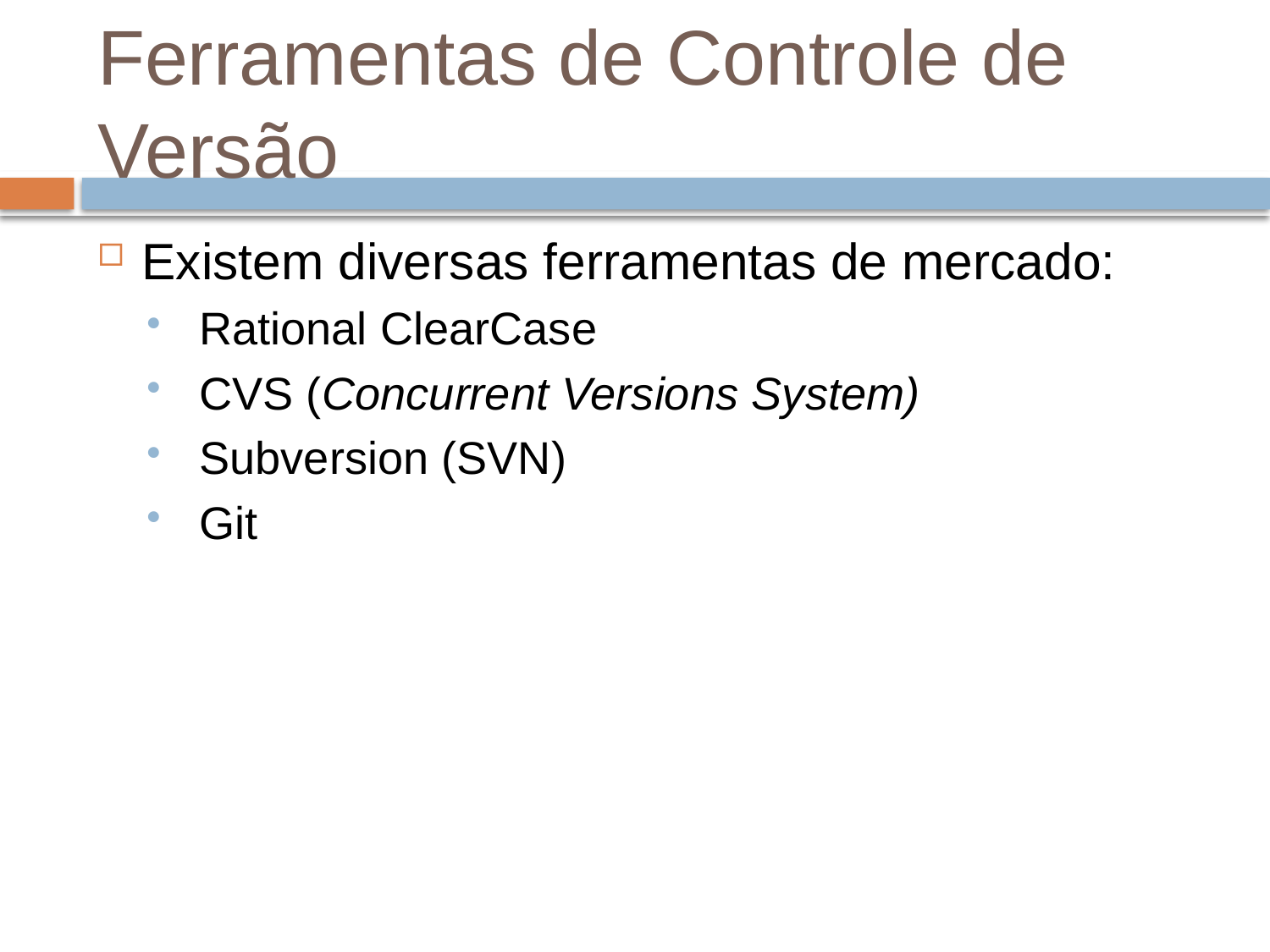

# Ferramentas de Controle de Versão
Existem diversas ferramentas de mercado:
 Rational ClearCase
 CVS (Concurrent Versions System)
 Subversion (SVN)
 Git